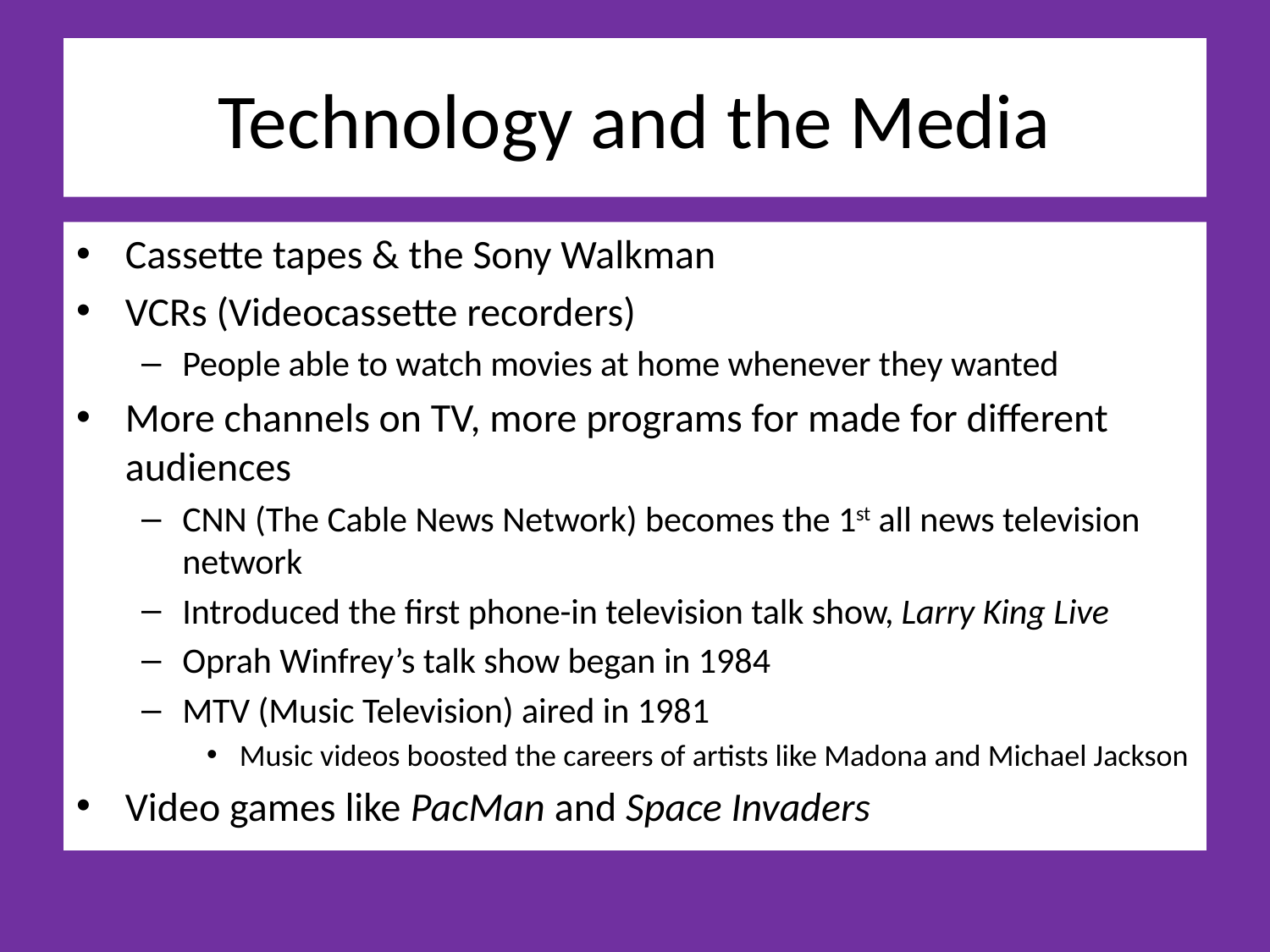

# Technology and the Media
Cassette tapes & the Sony Walkman
VCRs (Videocassette recorders)
People able to watch movies at home whenever they wanted
More channels on TV, more programs for made for different audiences
CNN (The Cable News Network) becomes the 1st all news television network
Introduced the first phone-in television talk show, Larry King Live
Oprah Winfrey’s talk show began in 1984
MTV (Music Television) aired in 1981
Music videos boosted the careers of artists like Madona and Michael Jackson
Video games like PacMan and Space Invaders